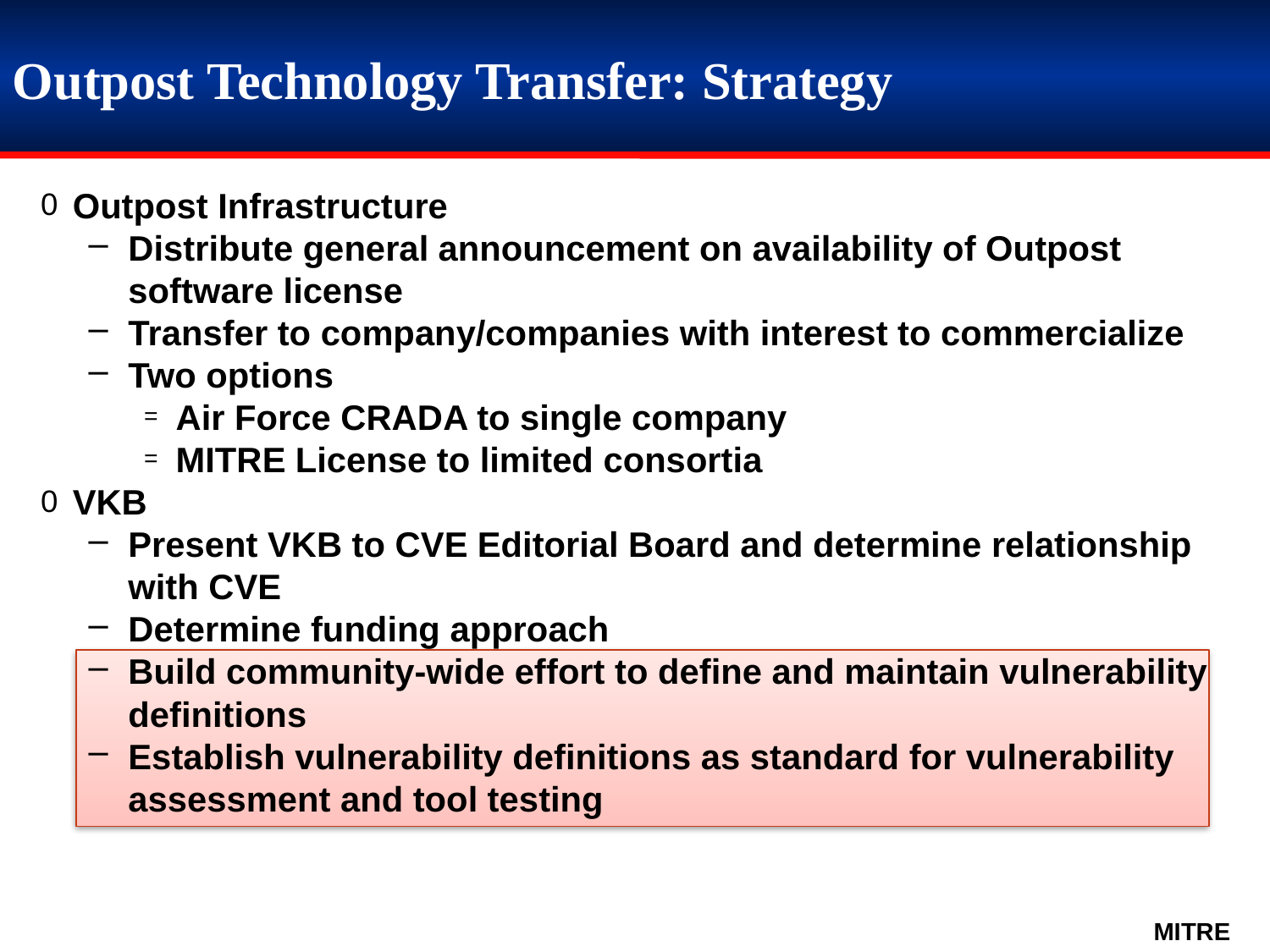

# Outpost Technology Transfer: Strategy
Outpost Infrastructure
Distribute general announcement on availability of Outpost software license
Transfer to company/companies with interest to commercialize
Two options
Air Force CRADA to single company
MITRE License to limited consortia
VKB
Present VKB to CVE Editorial Board and determine relationship with CVE
Determine funding approach
Build community-wide effort to define and maintain vulnerability definitions
Establish vulnerability definitions as standard for vulnerability assessment and tool testing